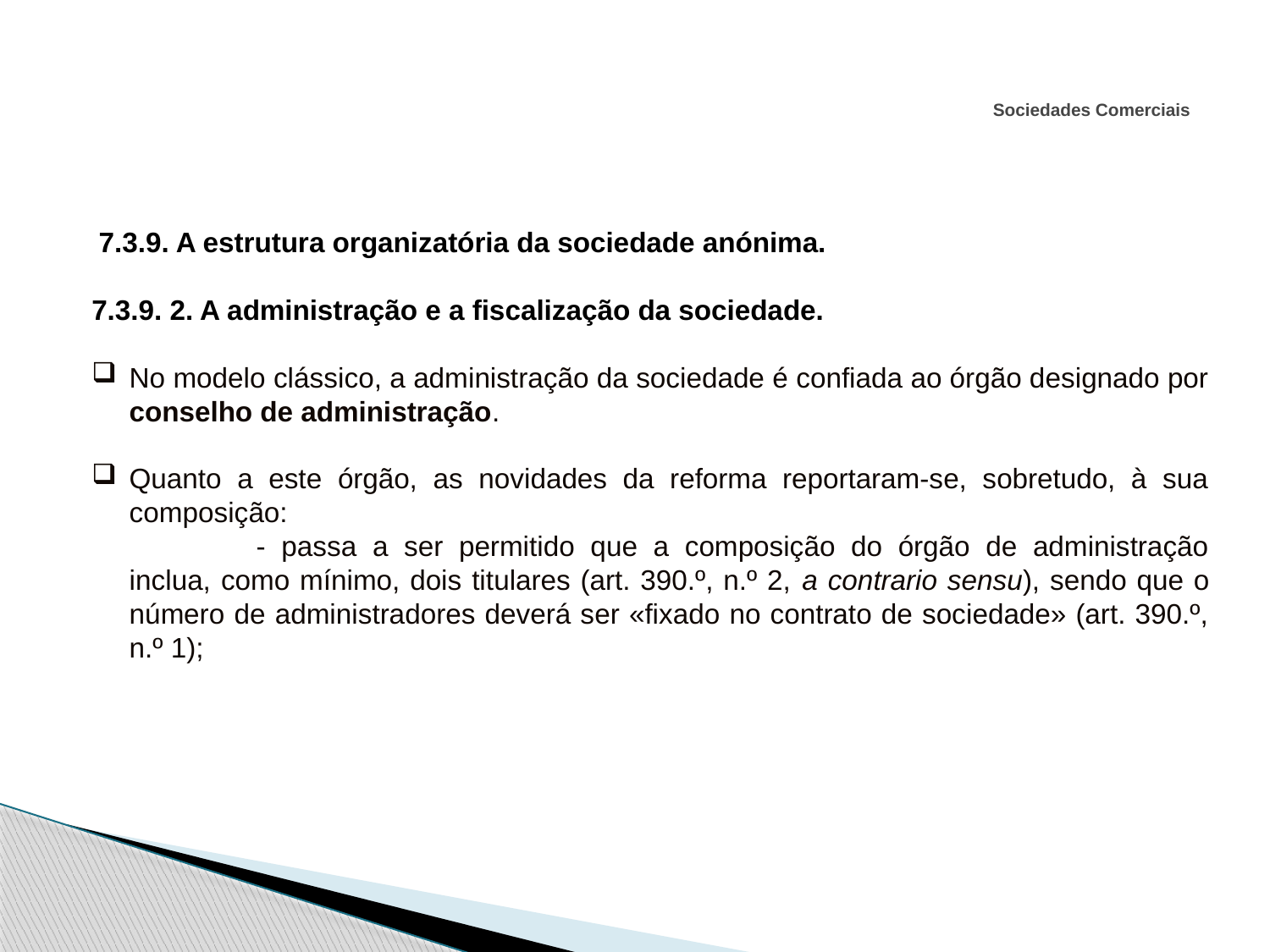

# Sociedades Comerciais
 7.3.9. A estrutura organizatória da sociedade anónima.

7.3.9. 2. A administração e a fiscalização da sociedade.

No modelo clássico, a administração da sociedade é confiada ao órgão designado por conselho de administração.

Quanto a este órgão, as novidades da reforma reportaram-se, sobretudo, à sua composição:
		- passa a ser permitido que a composição do órgão de administração inclua, como mínimo, dois titulares (art. 390.º, n.º 2, a contrario sensu), sendo que o número de administradores deverá ser «fixado no contrato de sociedade» (art. 390.º, n.º 1);